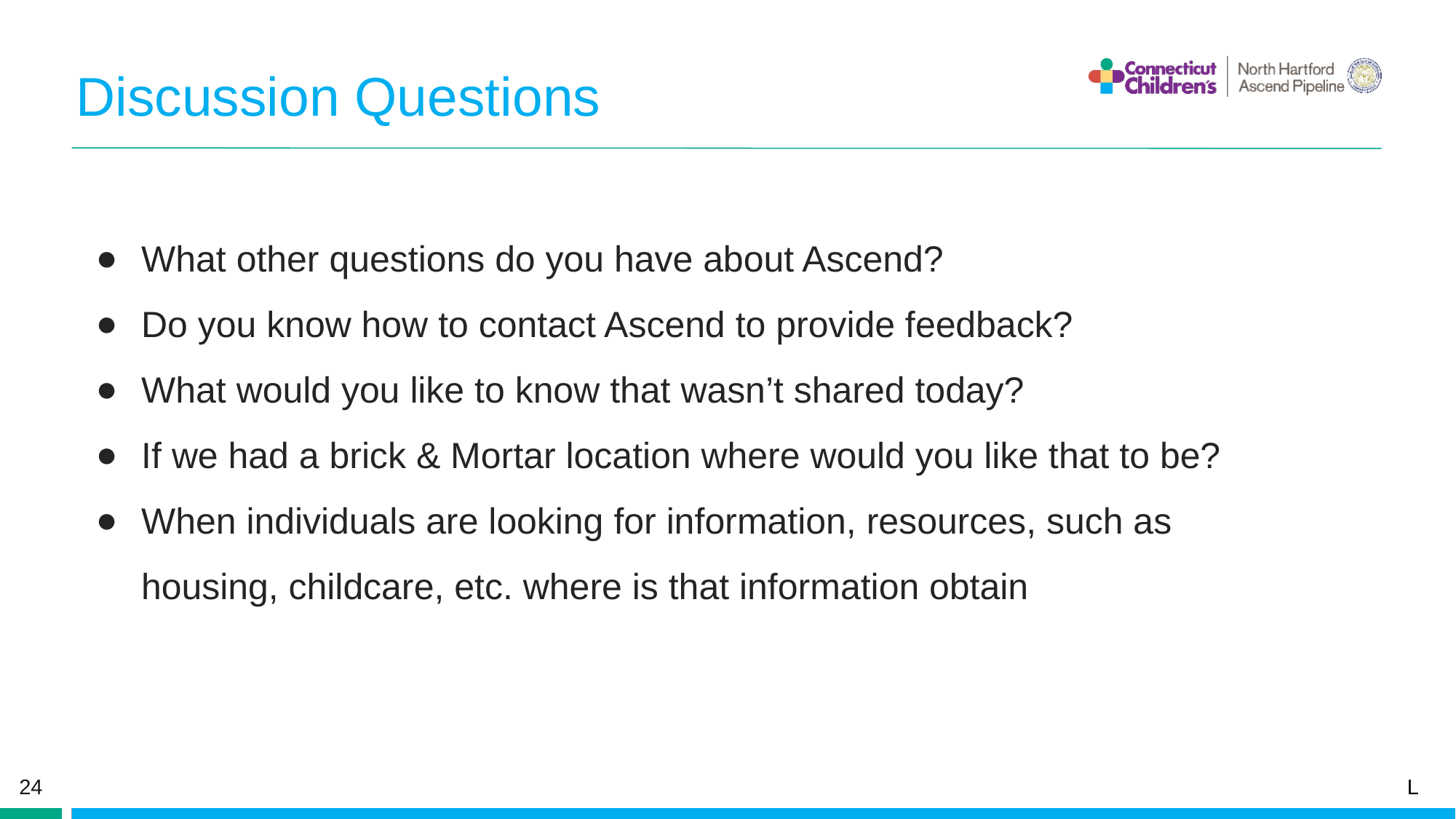

# Discussion Questions

What other questions do you have about Ascend?
Do you know how to contact Ascend to provide feedback?
What would you like to know that wasn’t shared today?
If we had a brick & Mortar location where would you like that to be?
When individuals are looking for information, resources, such as housing, childcare, etc. where is that information obtain

L
24